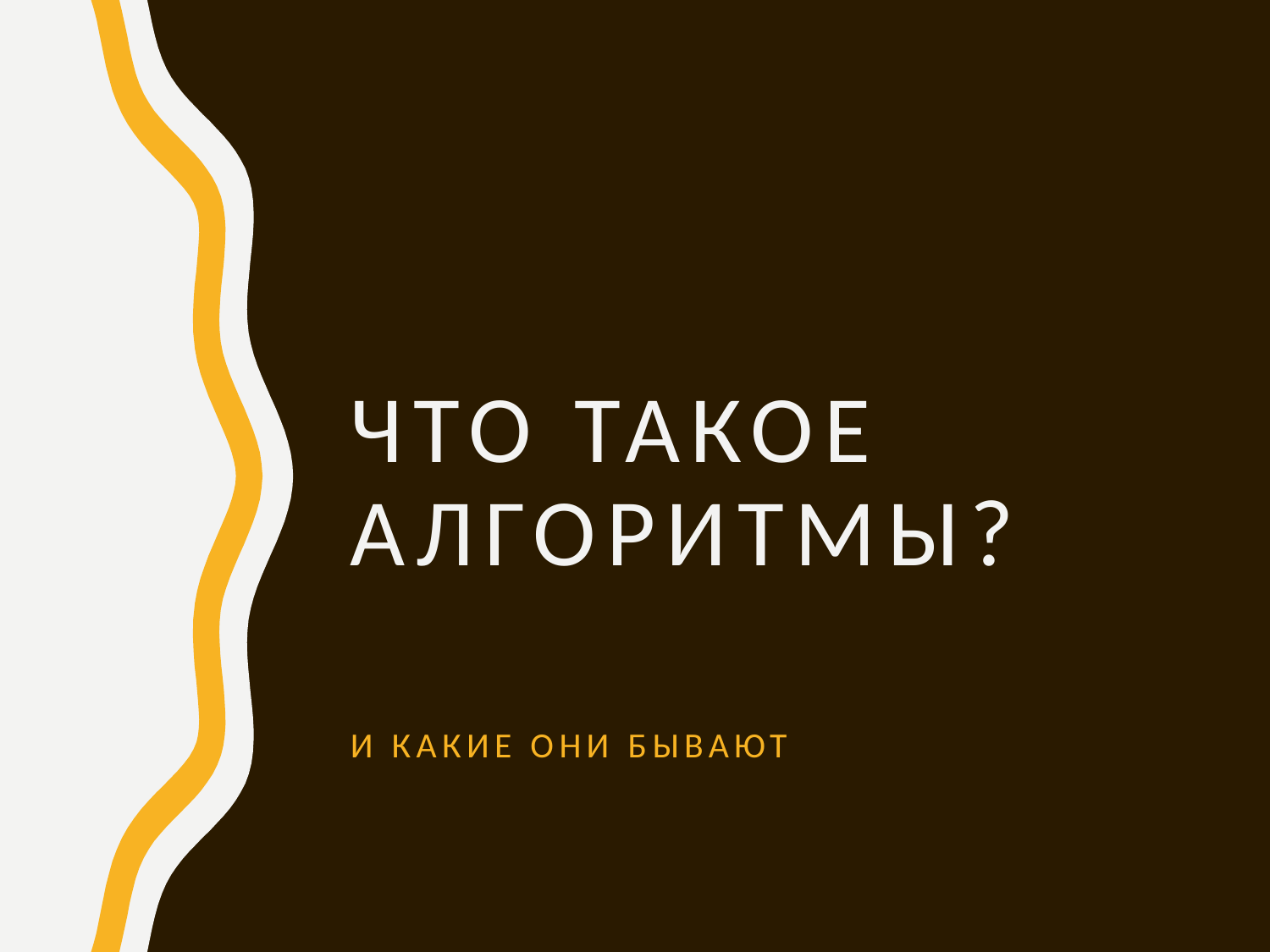

# Что такое алгоритмы?
и какие они бывают